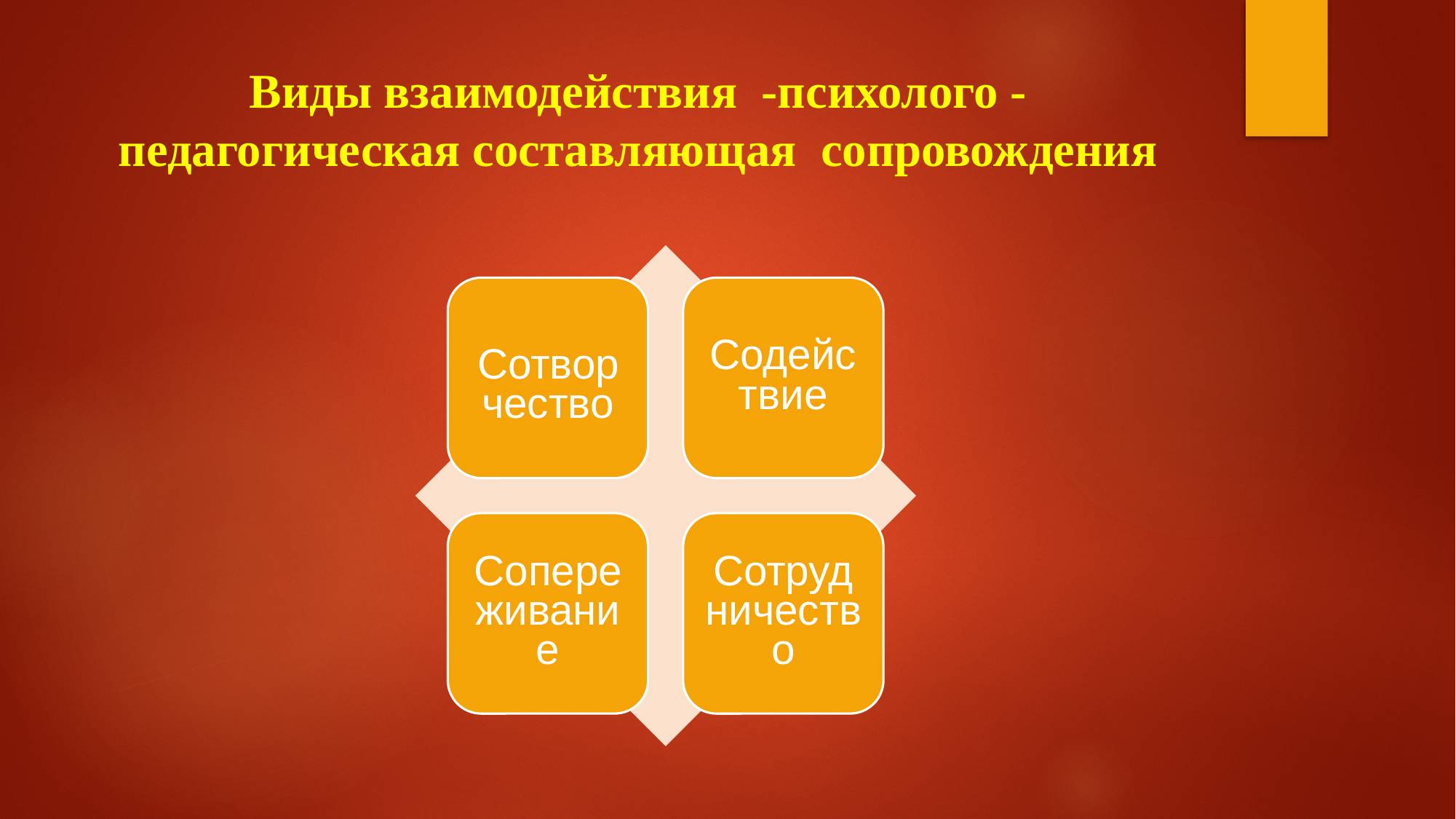

# Виды взаимодействия  -психолого -педагогическая составляющая  сопровождения
 Сотворчество
Содействие
Сопереживание
Сотрудничество